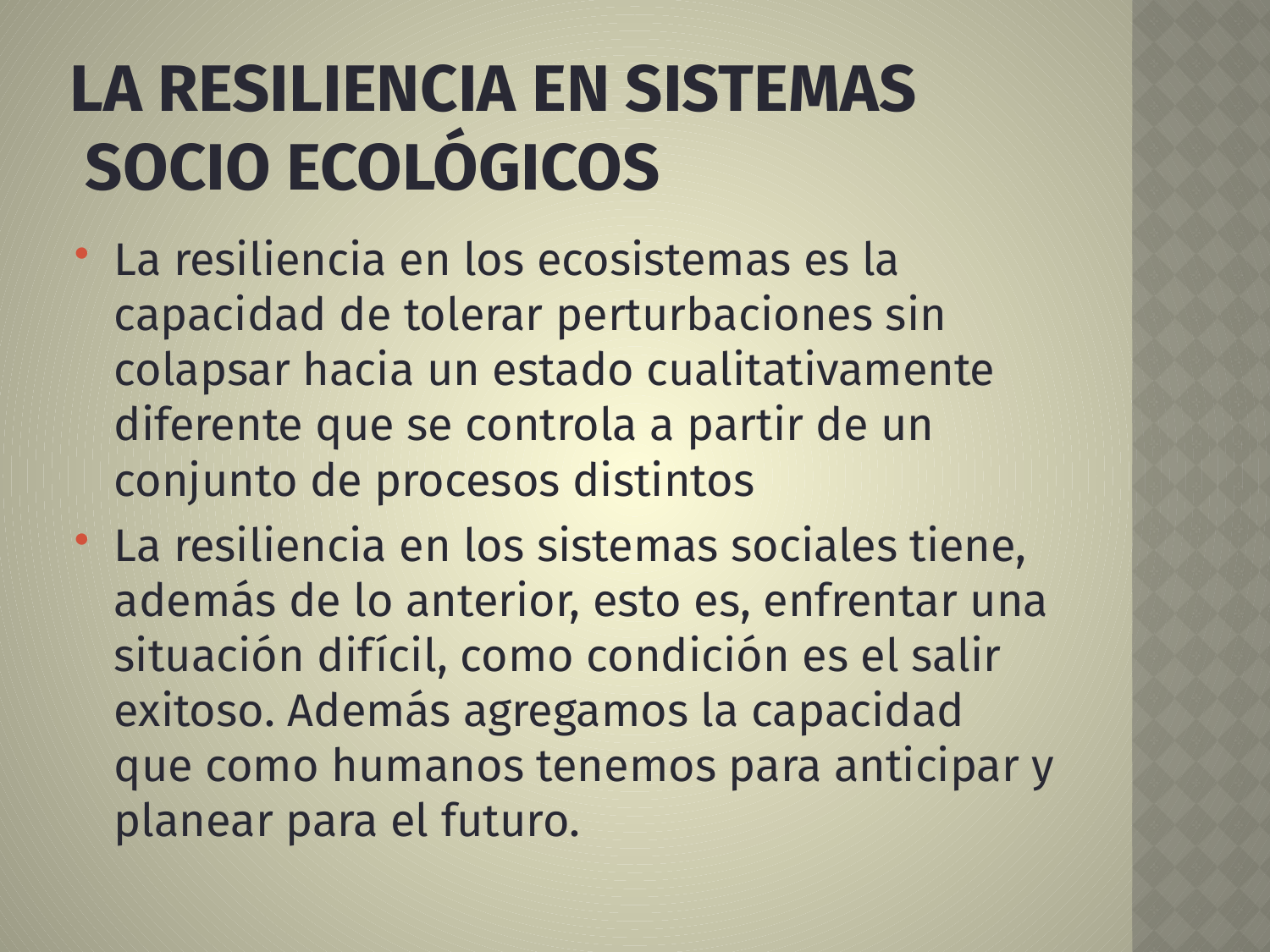

# La resiliencia en sistemas socio ecológicos
La resiliencia en los ecosistemas es la capacidad de tolerar perturbaciones sin colapsar hacia un estado cualitativamente diferente que se controla a partir de un conjunto de procesos distintos
La resiliencia en los sistemas sociales tiene, además de lo anterior, esto es, enfrentar una situación difícil, como condición es el salir exitoso. Además agregamos la capacidad que como humanos tenemos para anticipar y planear para el futuro.